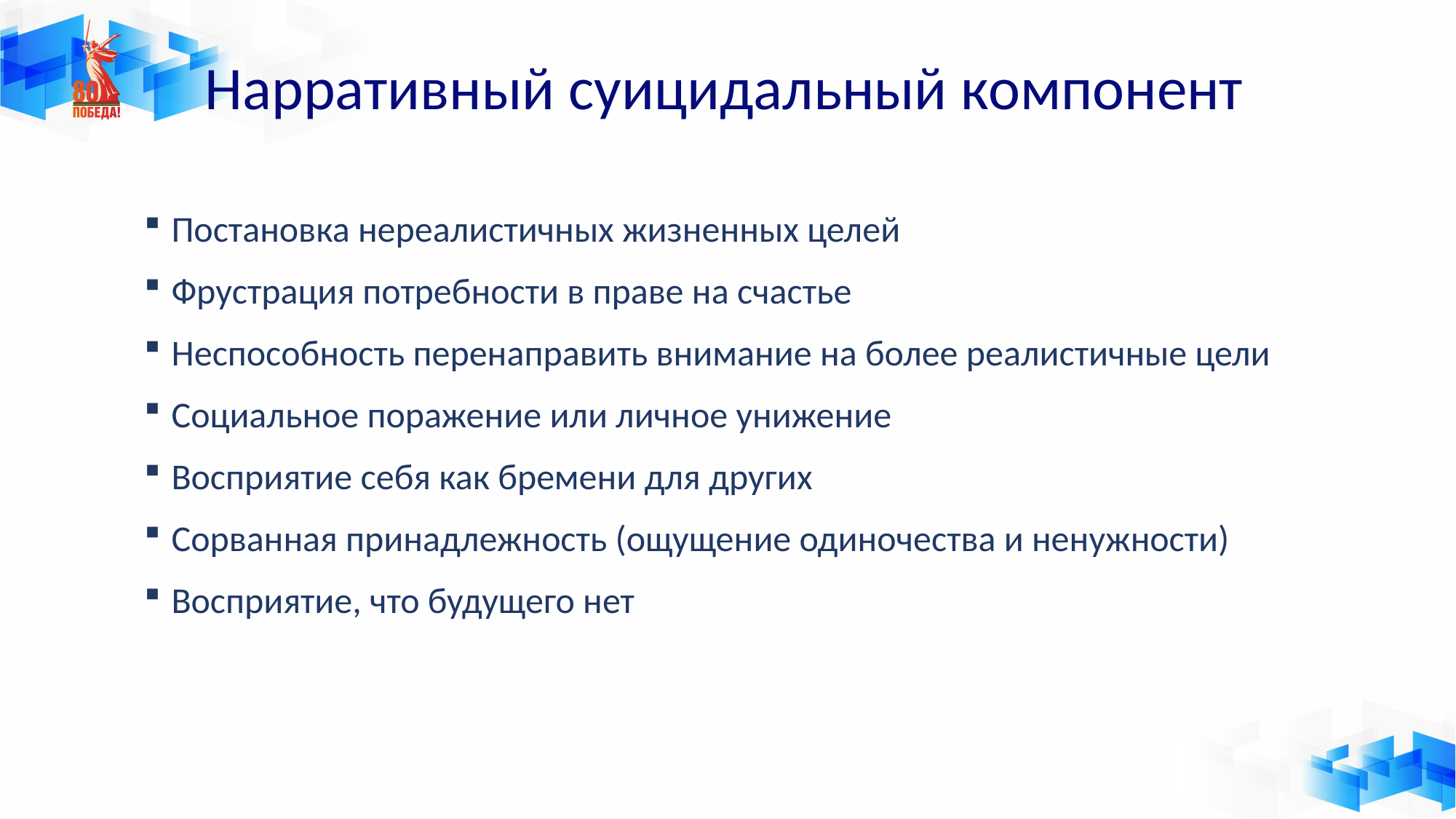

# Нарративный суицидальный компонент
Постановка нереалистичных жизненных целей
Фрустрация потребности в праве на счастье
Неспособность перенаправить внимание на более реалистичные цели
Социальное поражение или личное унижение
Восприятие себя как бремени для других
Сорванная принадлежность (ощущение одиночества и ненужности)
Восприятие, что будущего нет